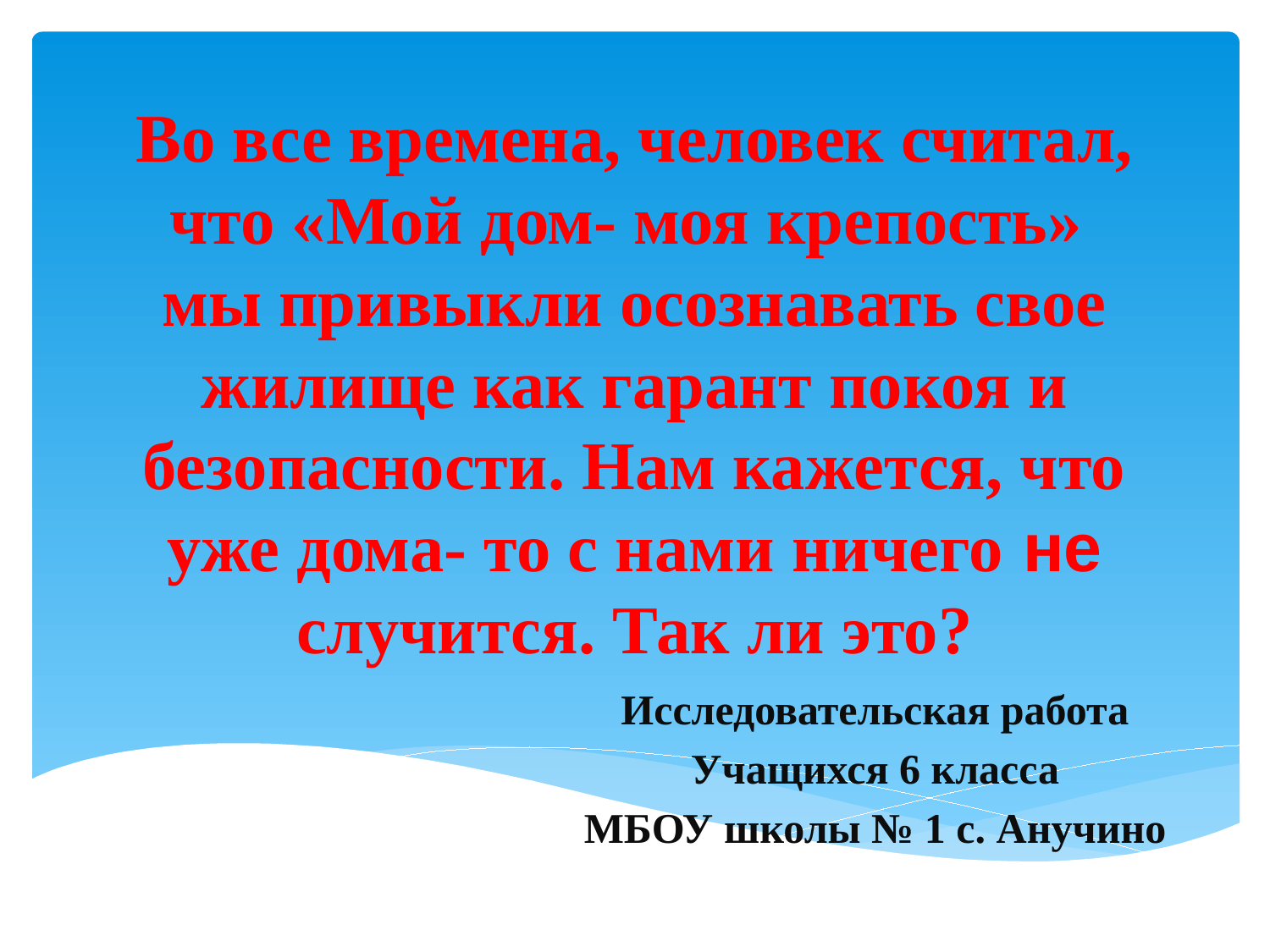

# Во все времена, человек считал, что «Мой дом- моя крепость» мы привыкли осознавать свое жилище как гарант покоя и безопасности. Нам кажется, что уже дома- то с нами ничего не случится. Так ли это?
Исследовательская работа
Учащихся 6 класса
МБОУ школы № 1 с. Анучино